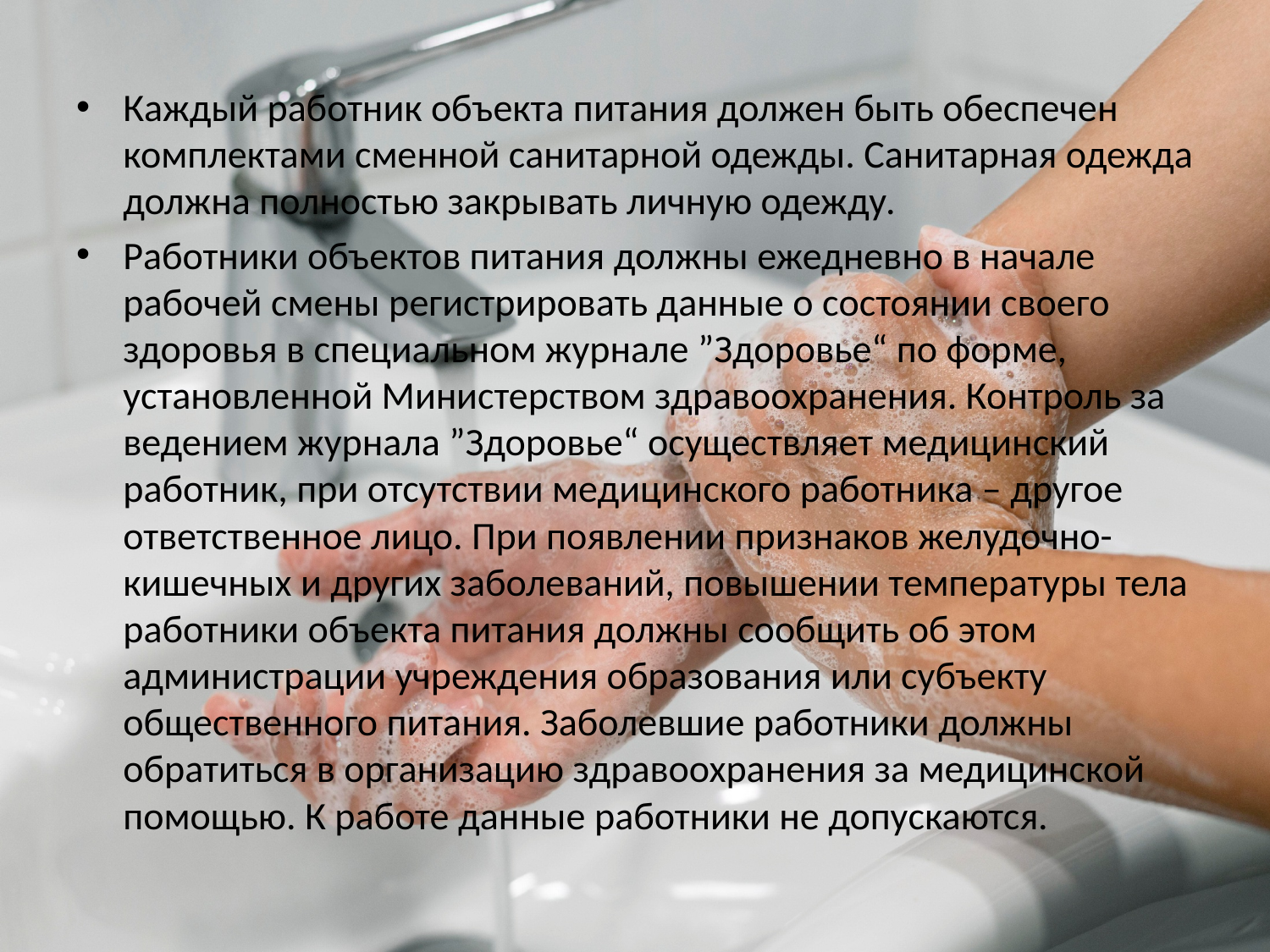

Каждый работник объекта питания должен быть обеспечен комплектами сменной санитарной одежды. Санитарная одежда должна полностью закрывать личную одежду.
Работники объектов питания должны ежедневно в начале рабочей смены регистрировать данные о состоянии своего здоровья в специальном журнале ”Здоровье“ по форме, установленной Министерством здравоохранения. Контроль за ведением журнала ”Здоровье“ осуществляет медицинский работник, при отсутствии медицинского работника – другое ответственное лицо. При появлении признаков желудочно-кишечных и других заболеваний, повышении температуры тела работники объекта питания должны сообщить об этом администрации учреждения образования или субъекту общественного питания. Заболевшие работники должны обратиться в организацию здравоохранения за медицинской помощью. К работе данные работники не допускаются.